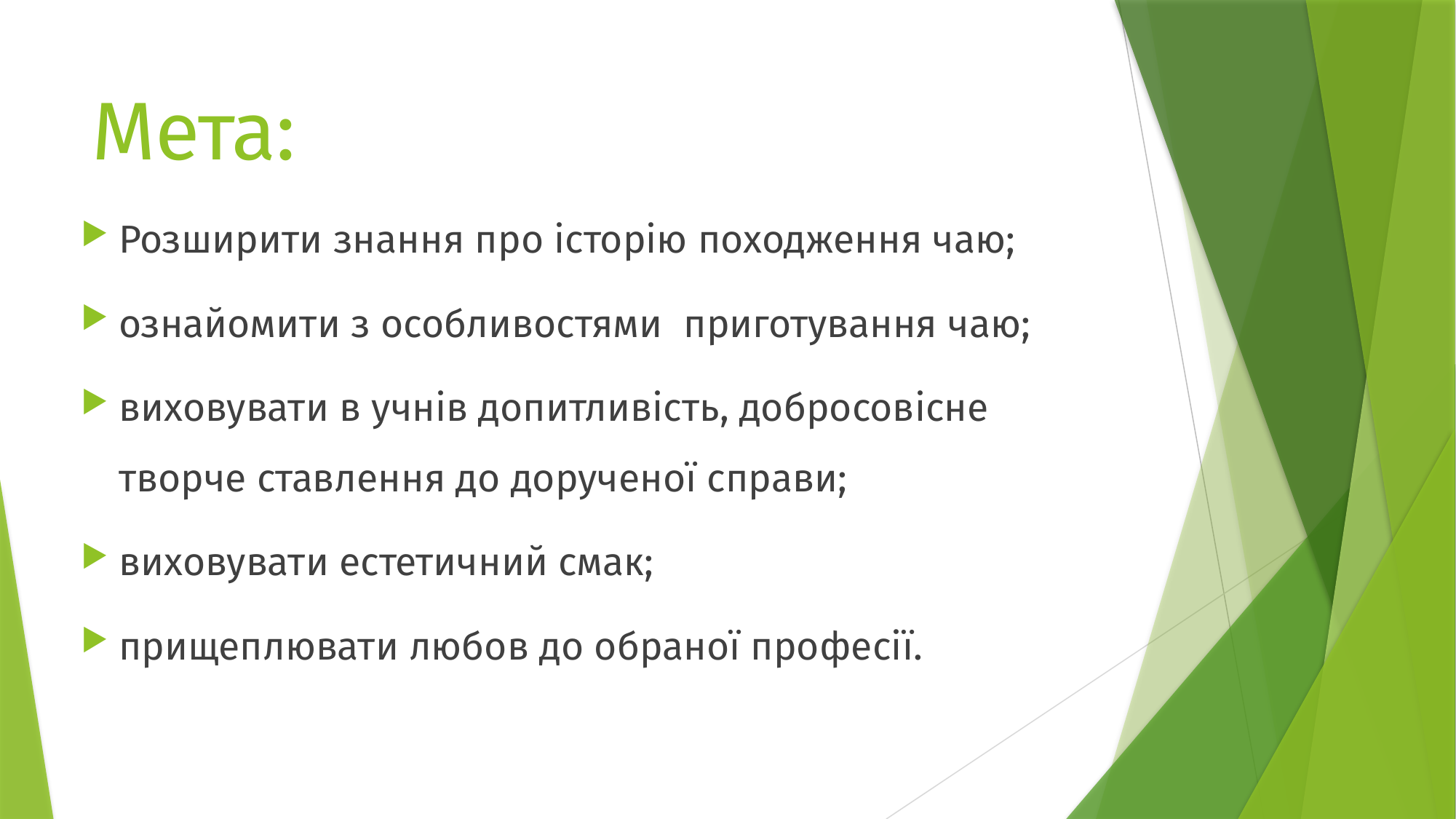

# Мета:
Розширити знання про історію походження чаю;
ознайомити з особливостями  приготування чаю;
виховувати в учнів допитливість, добросовісне творче ставлення до дорученої справи;
виховувати естетичний смак;
прищеплювати любов до обраної професії.